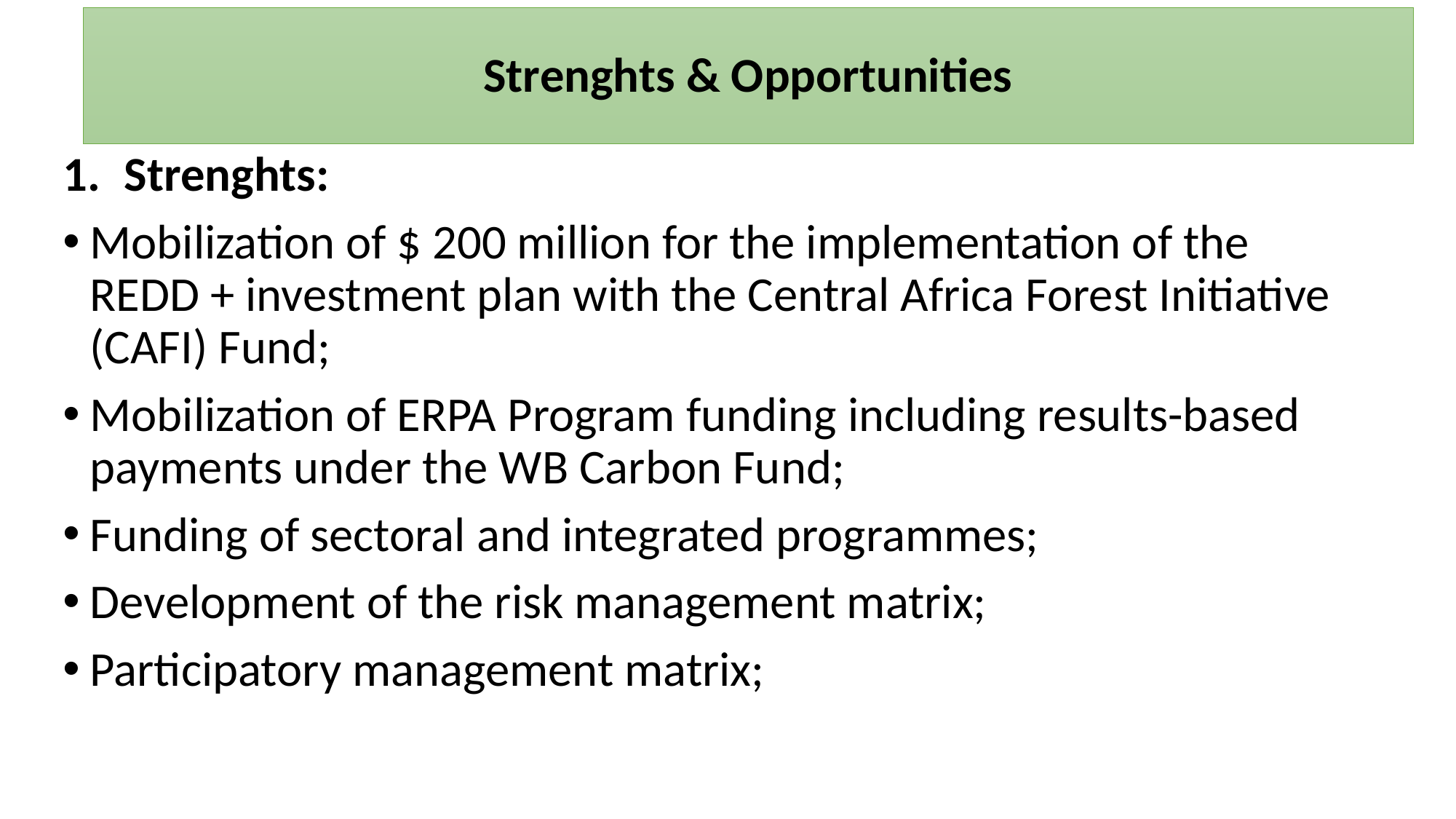

# Strenghts & Opportunities
Strenghts:
Mobilization of $ 200 million for the implementation of the REDD + investment plan with the Central Africa Forest Initiative (CAFI) Fund;
Mobilization of ERPA Program funding including results-based payments under the WB Carbon Fund;
Funding of sectoral and integrated programmes;
Development of the risk management matrix;
Participatory management matrix;